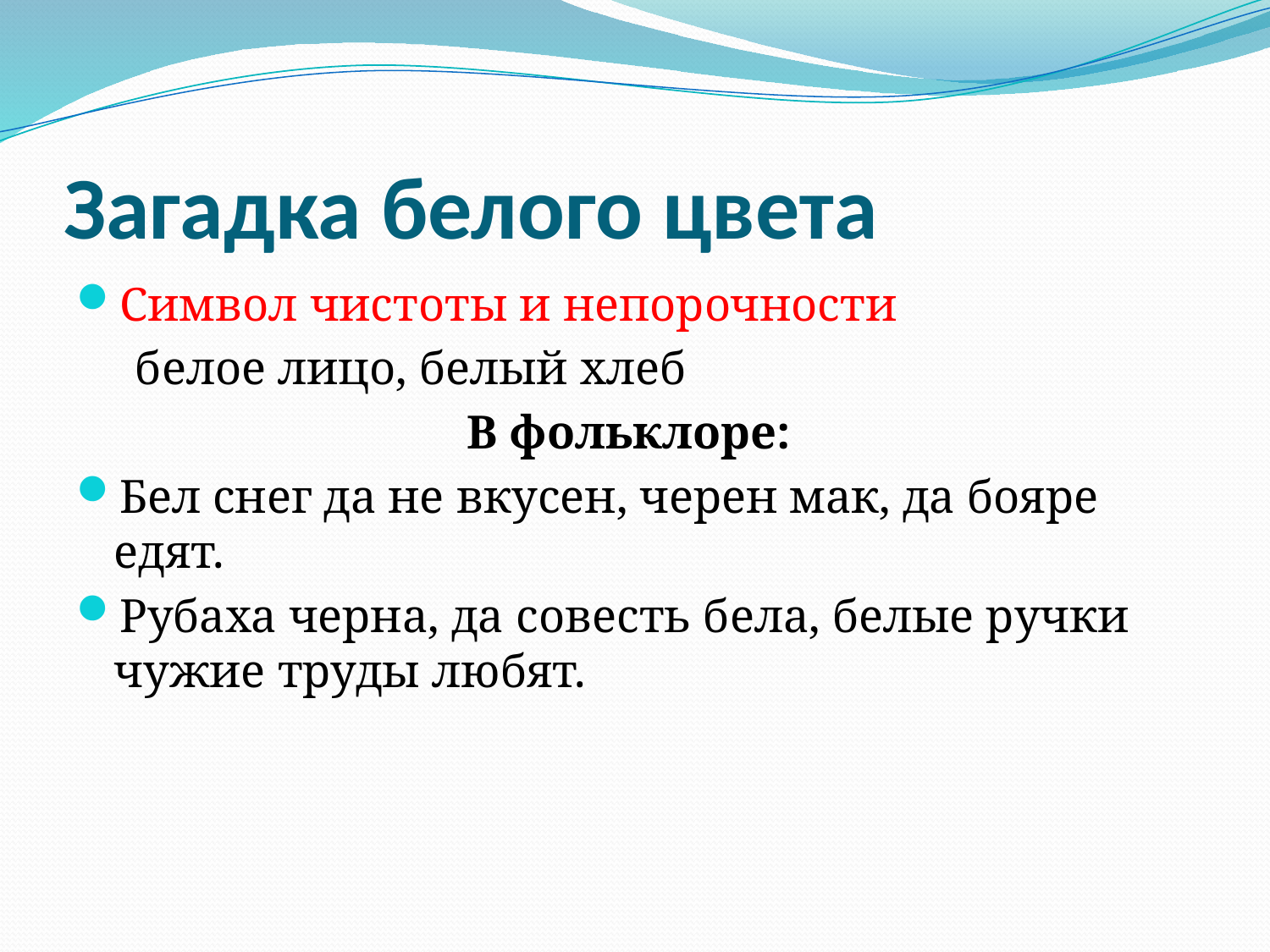

# Загадка белого цвета
Символ чистоты и непорочности
     белое лицо, белый хлеб
В фольклоре:
Бел снег да не вкусен, черен мак, да бояре едят.
Рубаха черна, да совесть бела, белые ручки чужие труды любят.